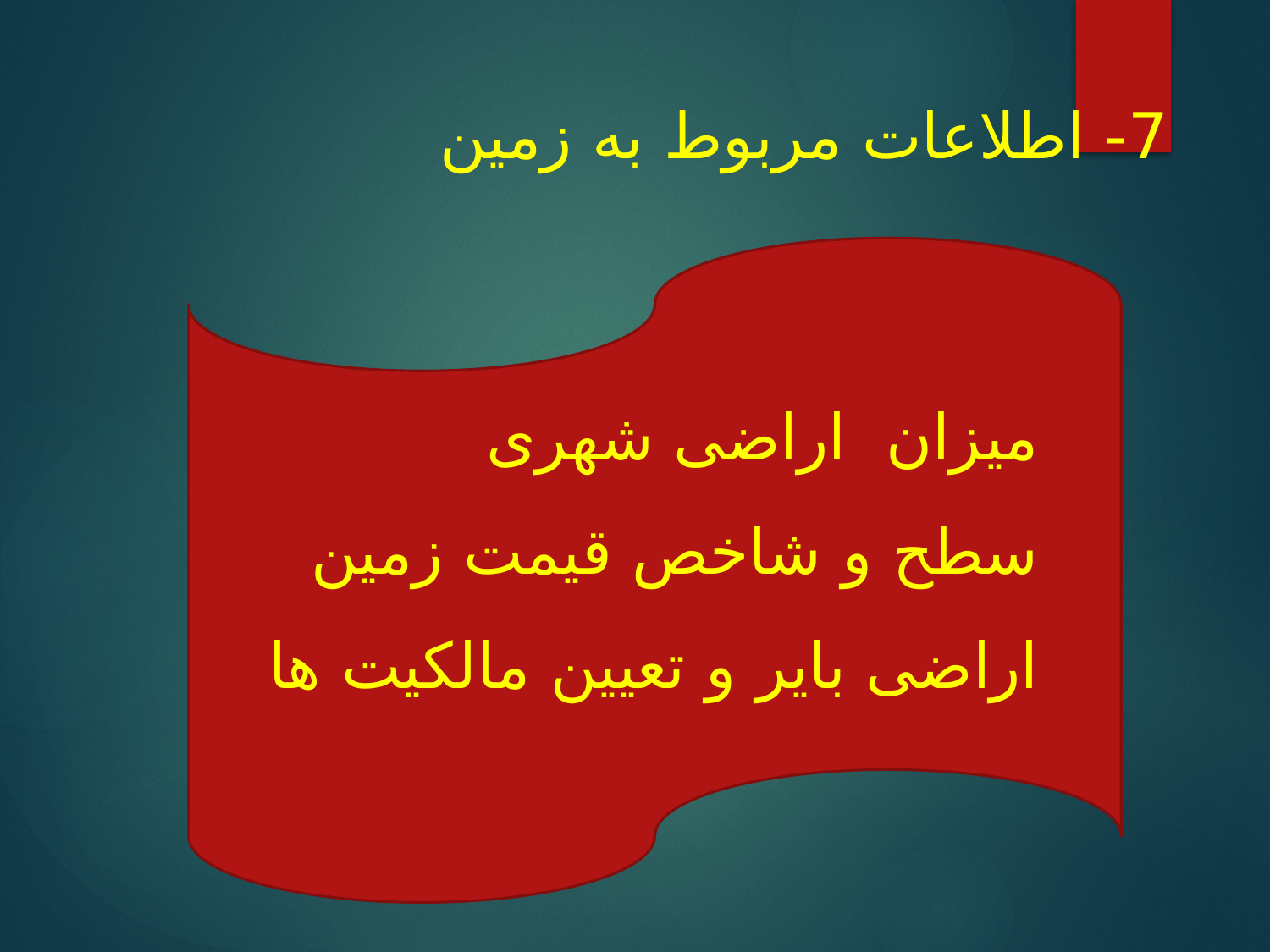

7- اطلاعات مربوط به زمین

میزان  اراضی شهری
سطح و شاخص قیمت زمین
اراضی بایر و تعیین مالکیت ها